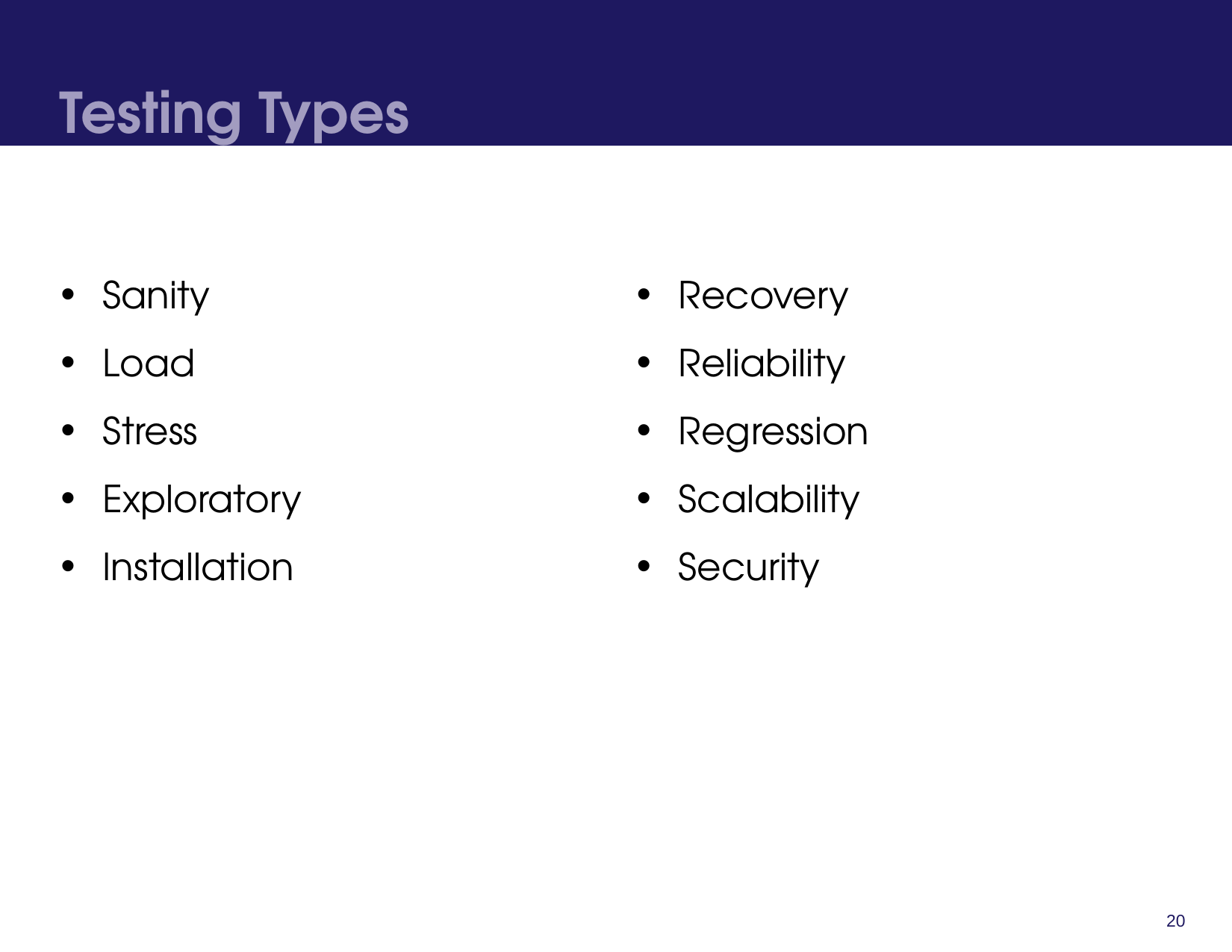

# Testing Types
Sanity
Load
Stress
Exploratory
Installation

Recovery
Reliability
Regression
Scalability
Security

20